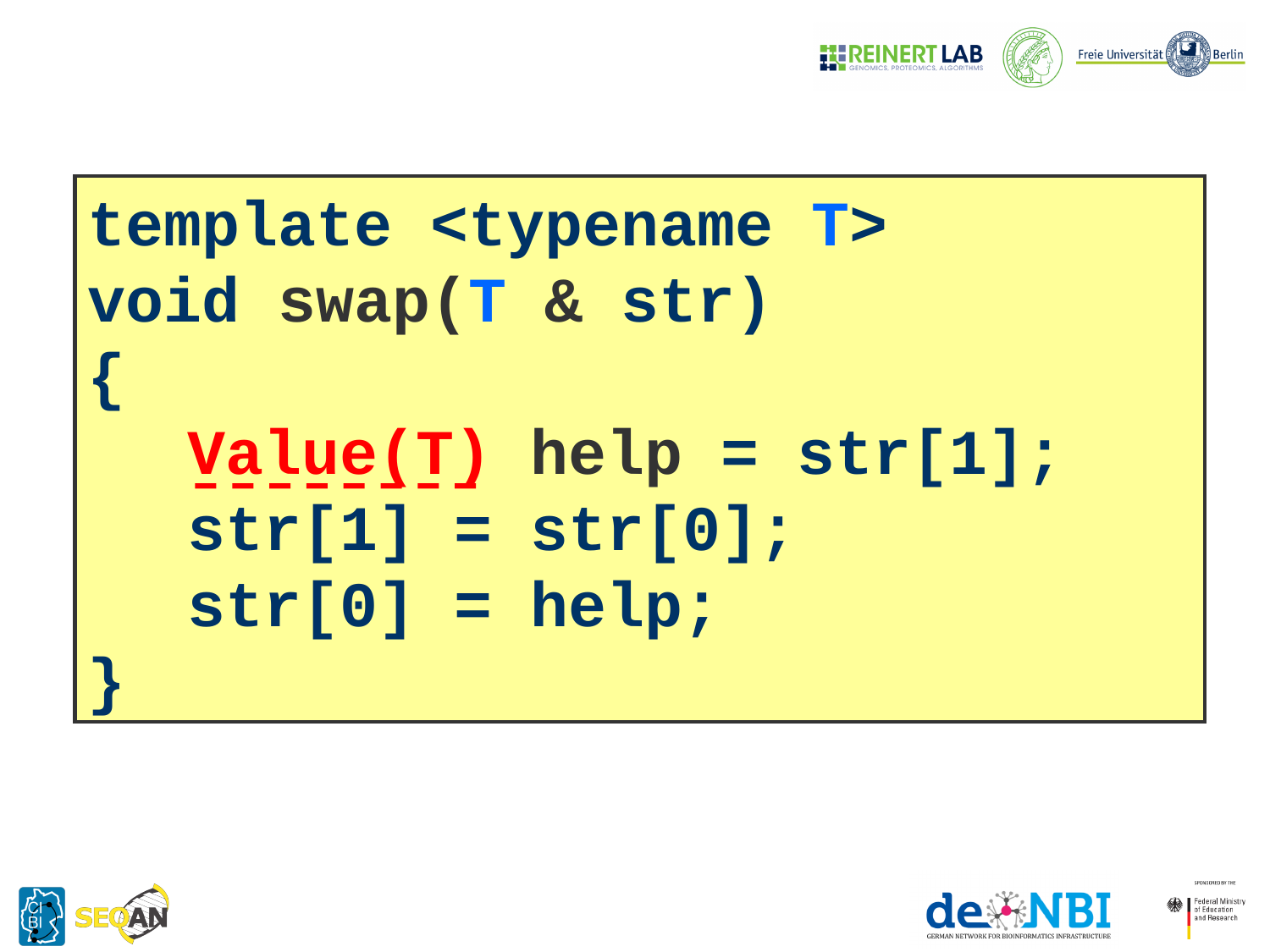

template <typename T>
void swap(T & str)
{
	Value(T) help = str[1];
	str[1] = str[0];
	str[0] = help;
}